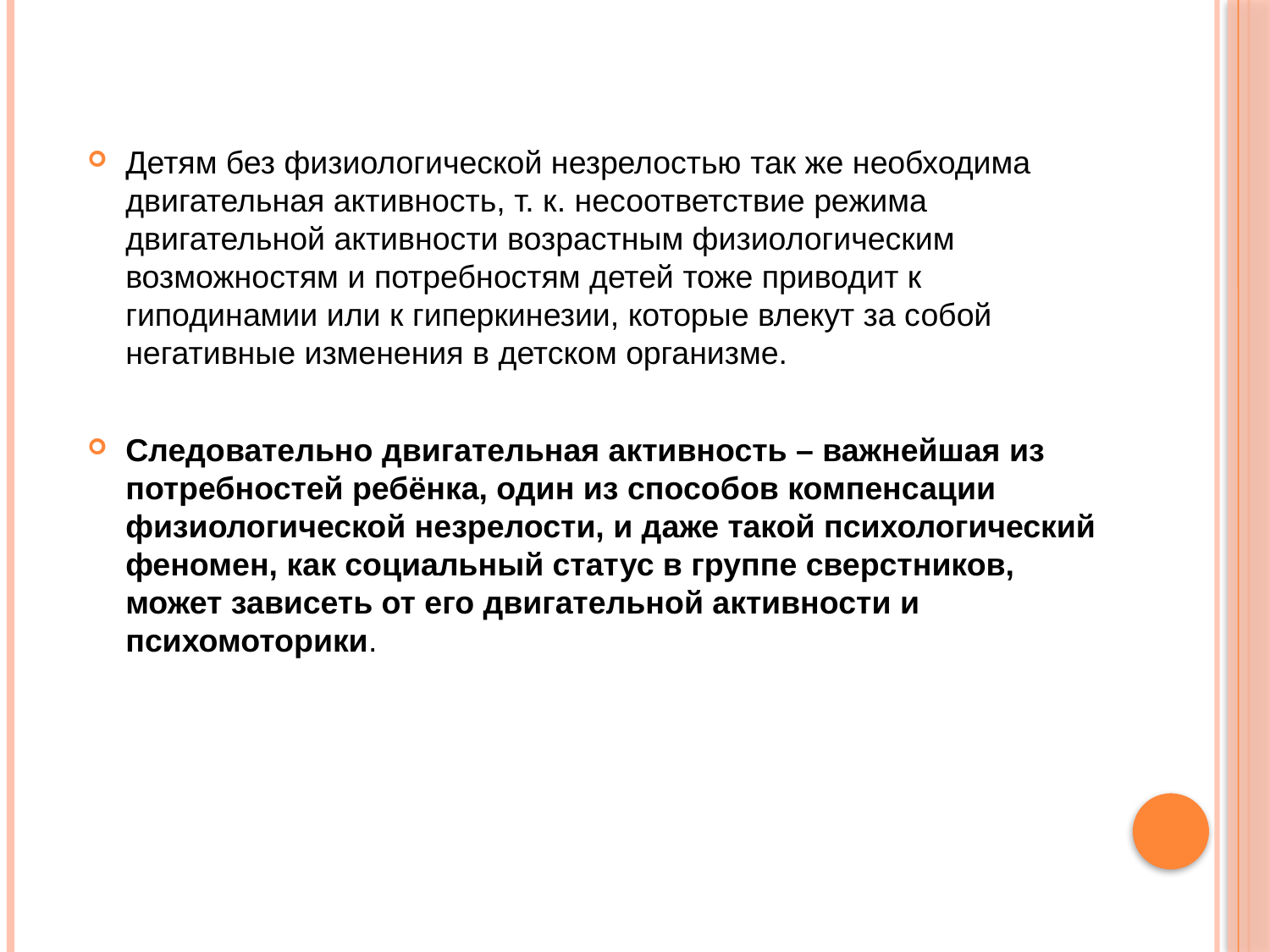

Детям без физиологической незрелостью так же необходима двигательная активность, т. к. несоответствие режима двигательной активности возрастным физиологическим возможностям и потребностям детей тоже приводит к гиподинамии или к гиперкинезии, которые влекут за собой негативные изменения в детском организме.

Следовательно двигательная активность – важнейшая из потребностей ребёнка, один из способов компенсации физиологической незрелости, и даже такой психологический феномен, как социальный статус в группе сверстников, может зависеть от его двигательной активности и психомоторики.